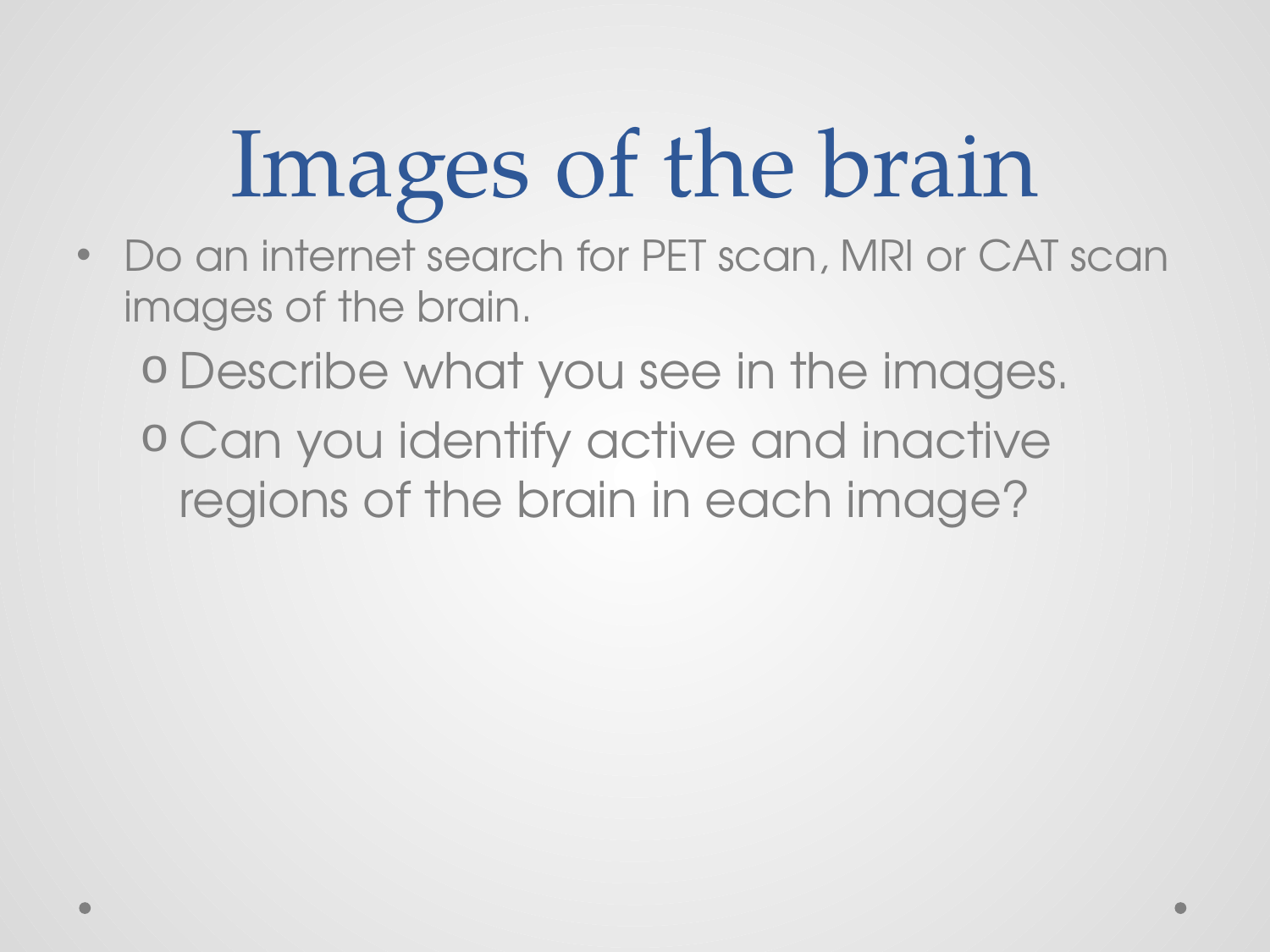

# Images of the brain
Do an internet search for PET scan, MRI or CAT scan images of the brain.
Describe what you see in the images.
Can you identify active and inactive regions of the brain in each image?